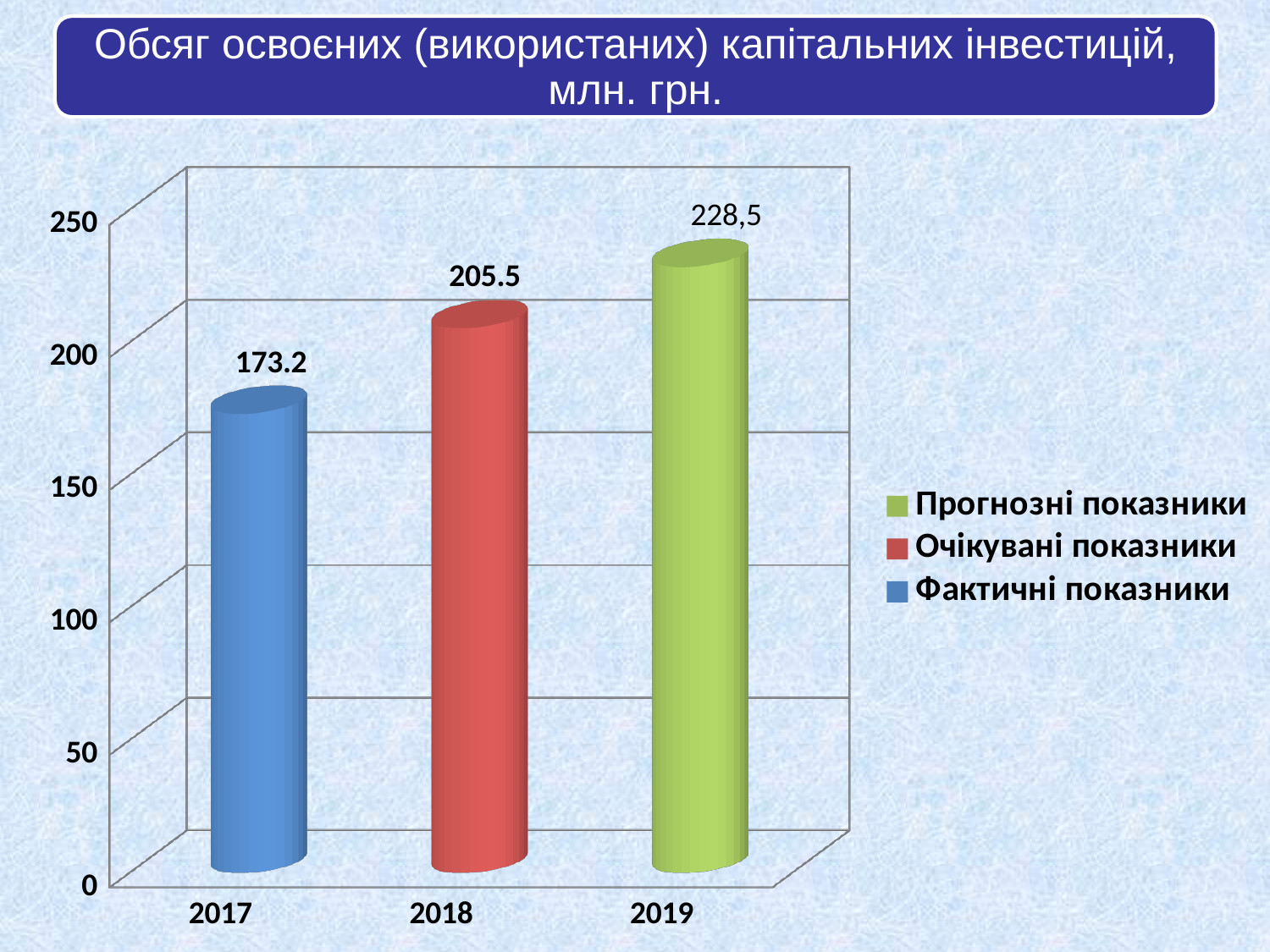

Обсяг освоєних (використаних) капітальних інвестицій, млн. грн.

[unsupported chart]